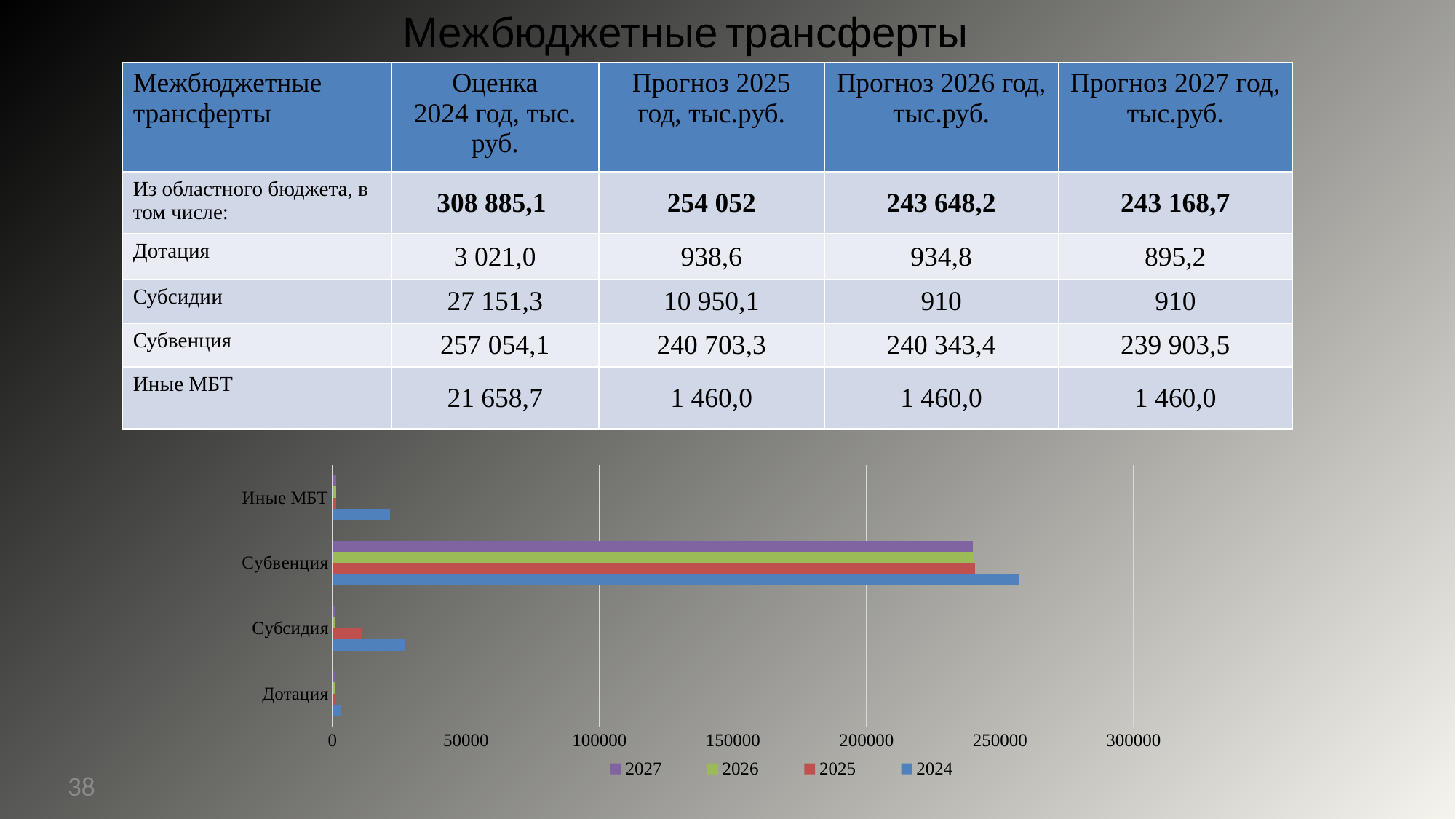

Межбюджетные трансферты
| Межбюджетные трансферты | Оценка 2024 год, тыс. руб. | Прогноз 2025 год, тыс.руб. | Прогноз 2026 год, тыс.руб. | Прогноз 2027 год, тыс.руб. |
| --- | --- | --- | --- | --- |
| Из областного бюджета, в том числе: | 308 885,1 | 254 052 | 243 648,2 | 243 168,7 |
| Дотация | 3 021,0 | 938,6 | 934,8 | 895,2 |
| Субсидии | 27 151,3 | 10 950,1 | 910 | 910 |
| Субвенция | 257 054,1 | 240 703,3 | 240 343,4 | 239 903,5 |
| Иные МБТ | 21 658,7 | 1 460,0 | 1 460,0 | 1 460,0 |

### Chart

| Category | 2024 | 2025 | 2026 | 2027 |
|---|---|---|---|---|
| Дотация | 3021.0 | 938.6 | 934.8 | 895.2 |
| Субсидия | 27151.3 | 10950.1 | 910.0 | 910.0 |
| Субвенция | 257054.1 | 240703.3 | 240343.3 | 239903.5 |
| Иные МБТ | 21658.7 | 1460.0 | 1460.0 | 1460.0 |
38